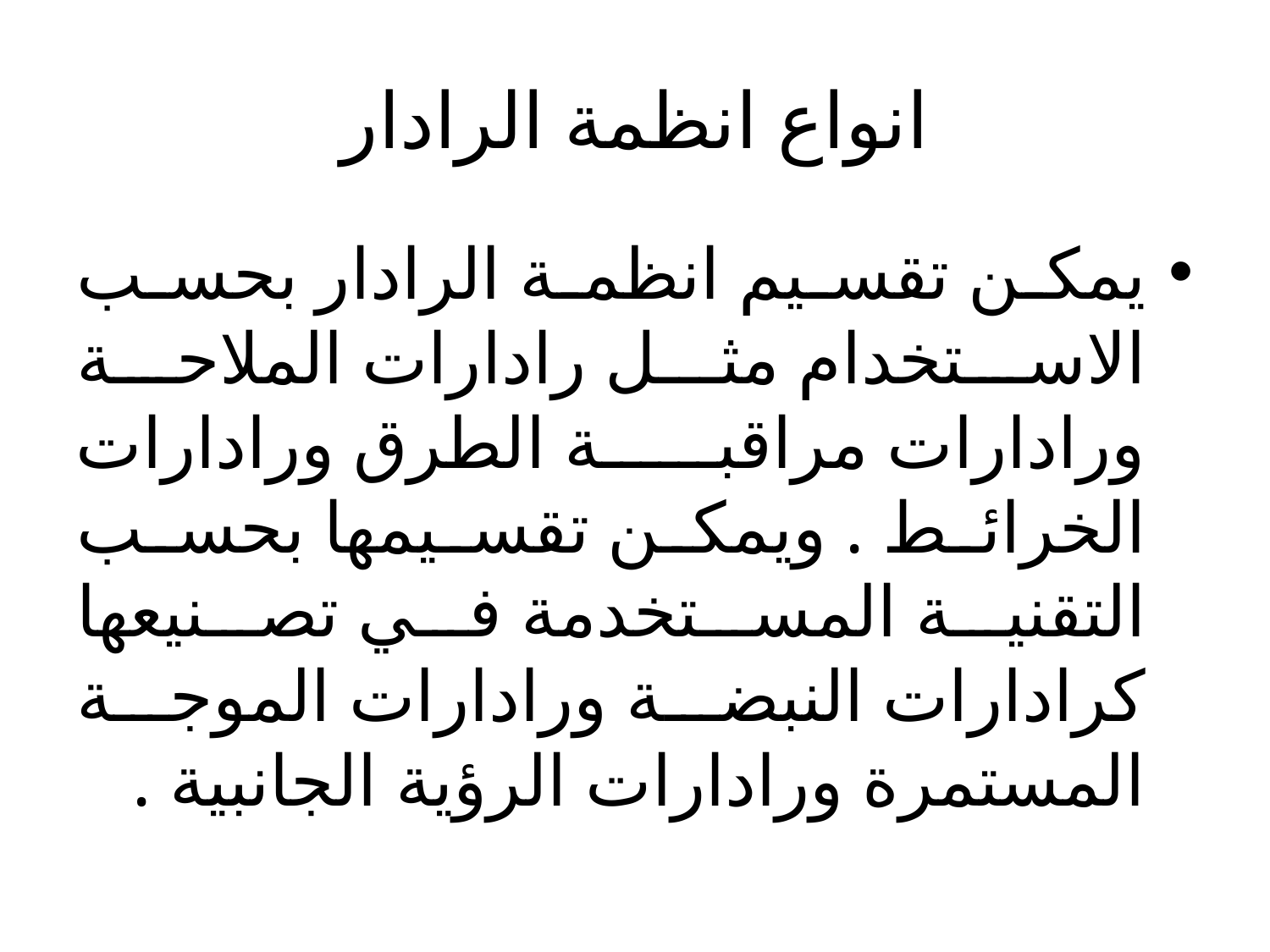

# انواع انظمة الرادار
يمكن تقسيم انظمة الرادار بحسب الاستخدام مثل رادارات الملاحة ورادارات مراقبة الطرق ورادارات الخرائط . ويمكن تقسيمها بحسب التقنية المستخدمة في تصنيعها كرادارات النبضة ورادارات الموجة المستمرة ورادارات الرؤية الجانبية .